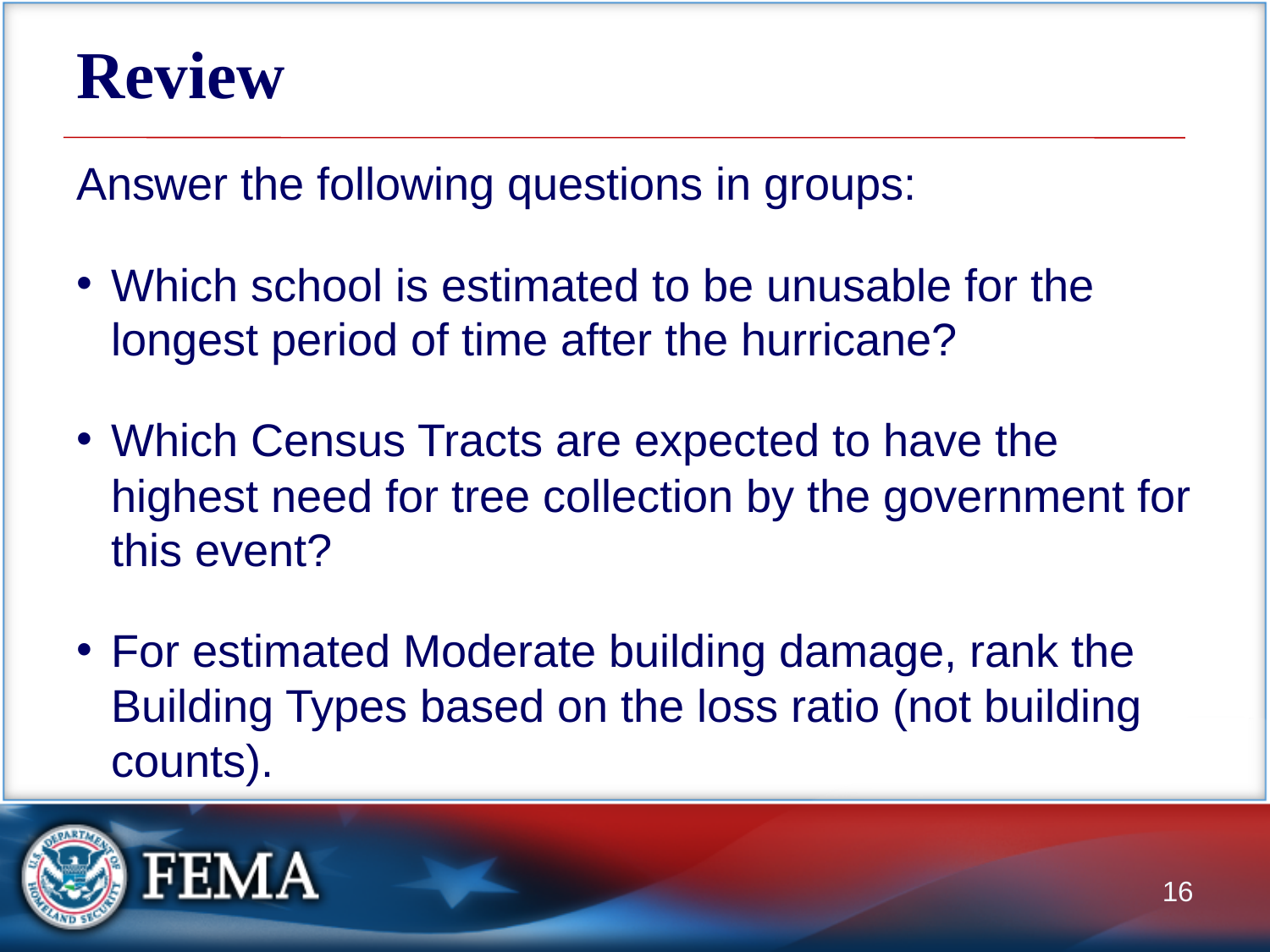

# Review
Answer the following questions in groups:
Which school is estimated to be unusable for the longest period of time after the hurricane?
Which Census Tracts are expected to have the highest need for tree collection by the government for this event?
For estimated Moderate building damage, rank the Building Types based on the loss ratio (not building counts).
16